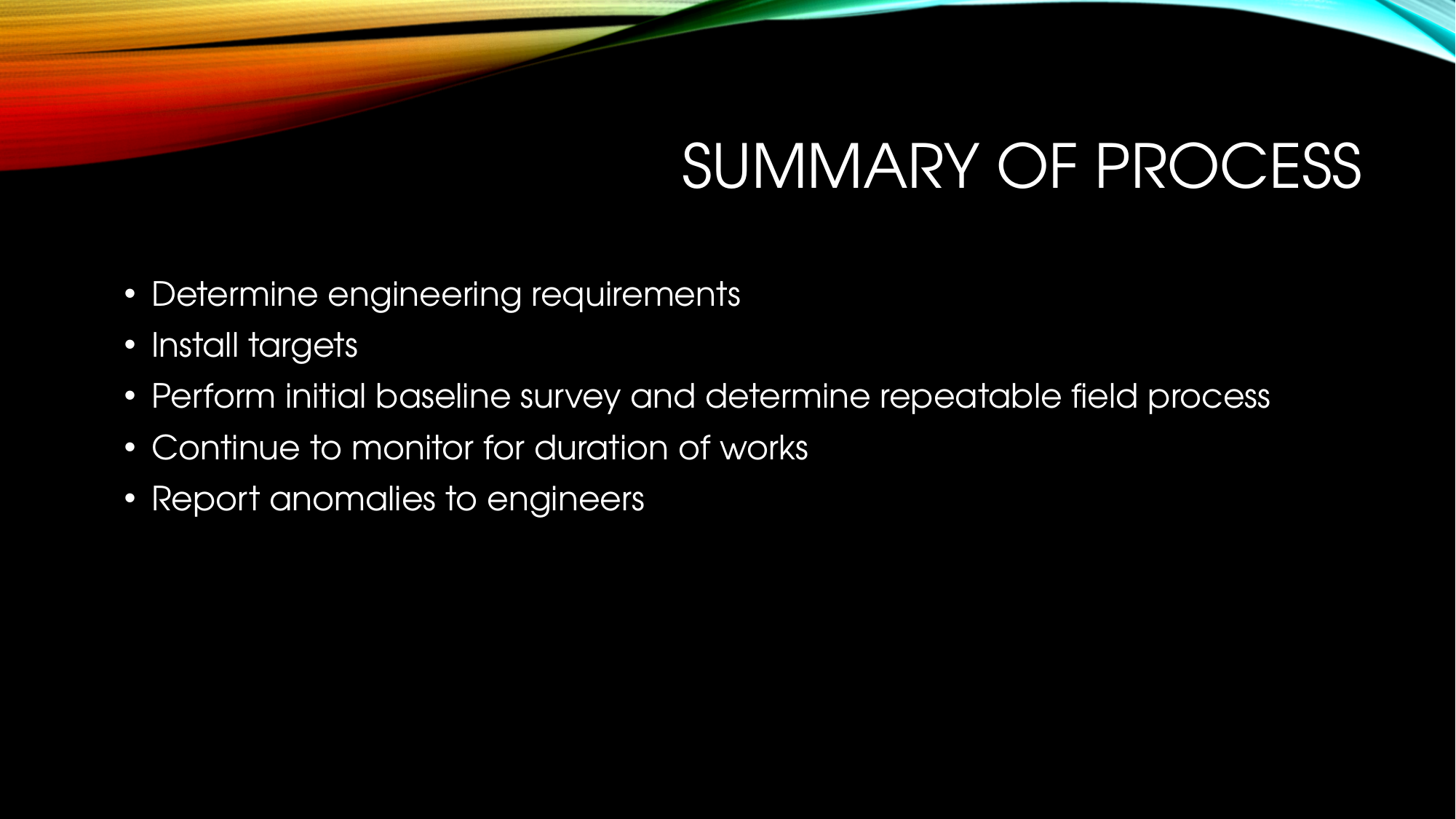

# Summary of process
Determine engineering requirements
Install targets
Perform initial baseline survey and determine repeatable field process
Continue to monitor for duration of works
Report anomalies to engineers